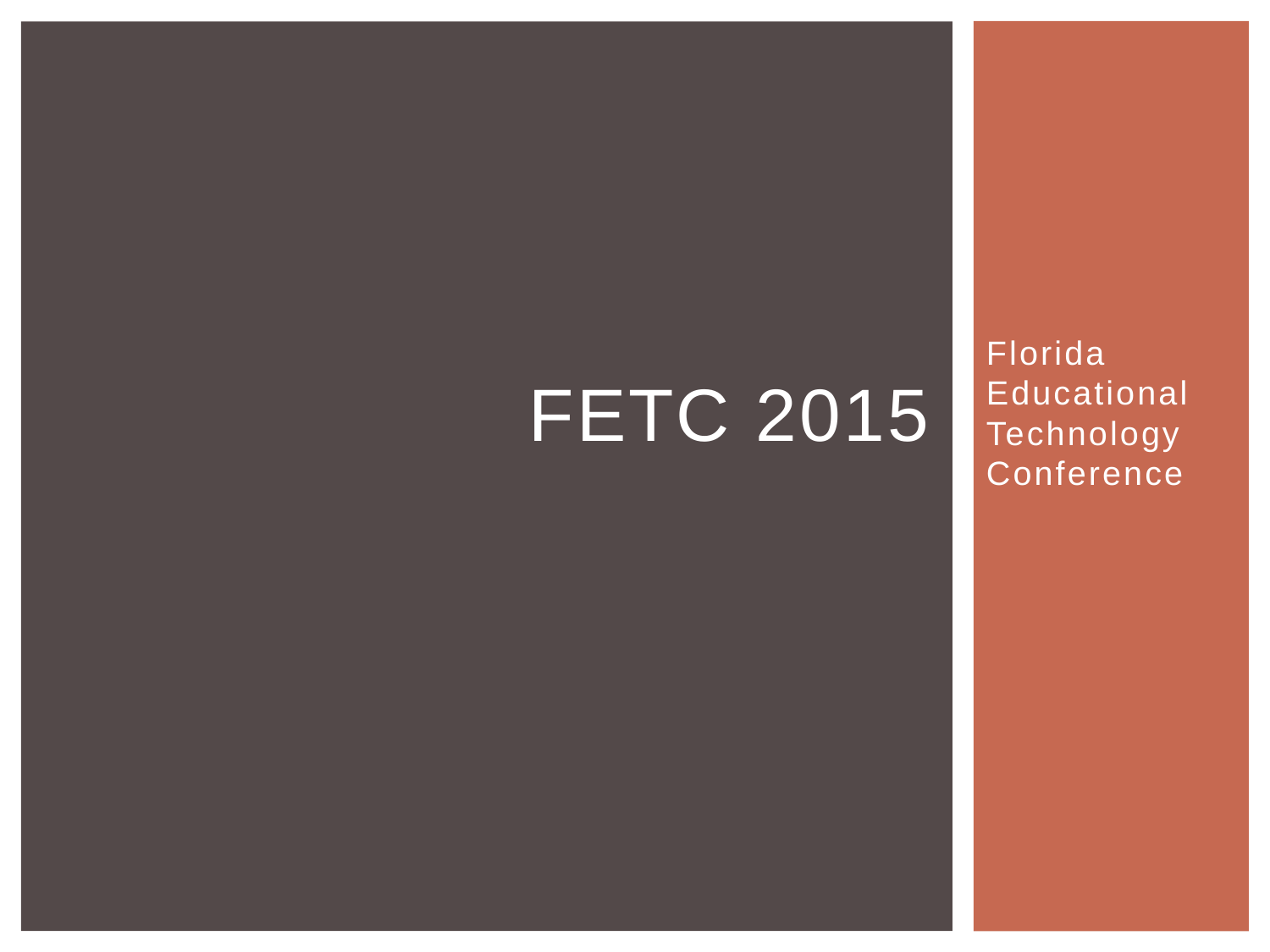

# FETC 2015
Florida Educational Technology Conference